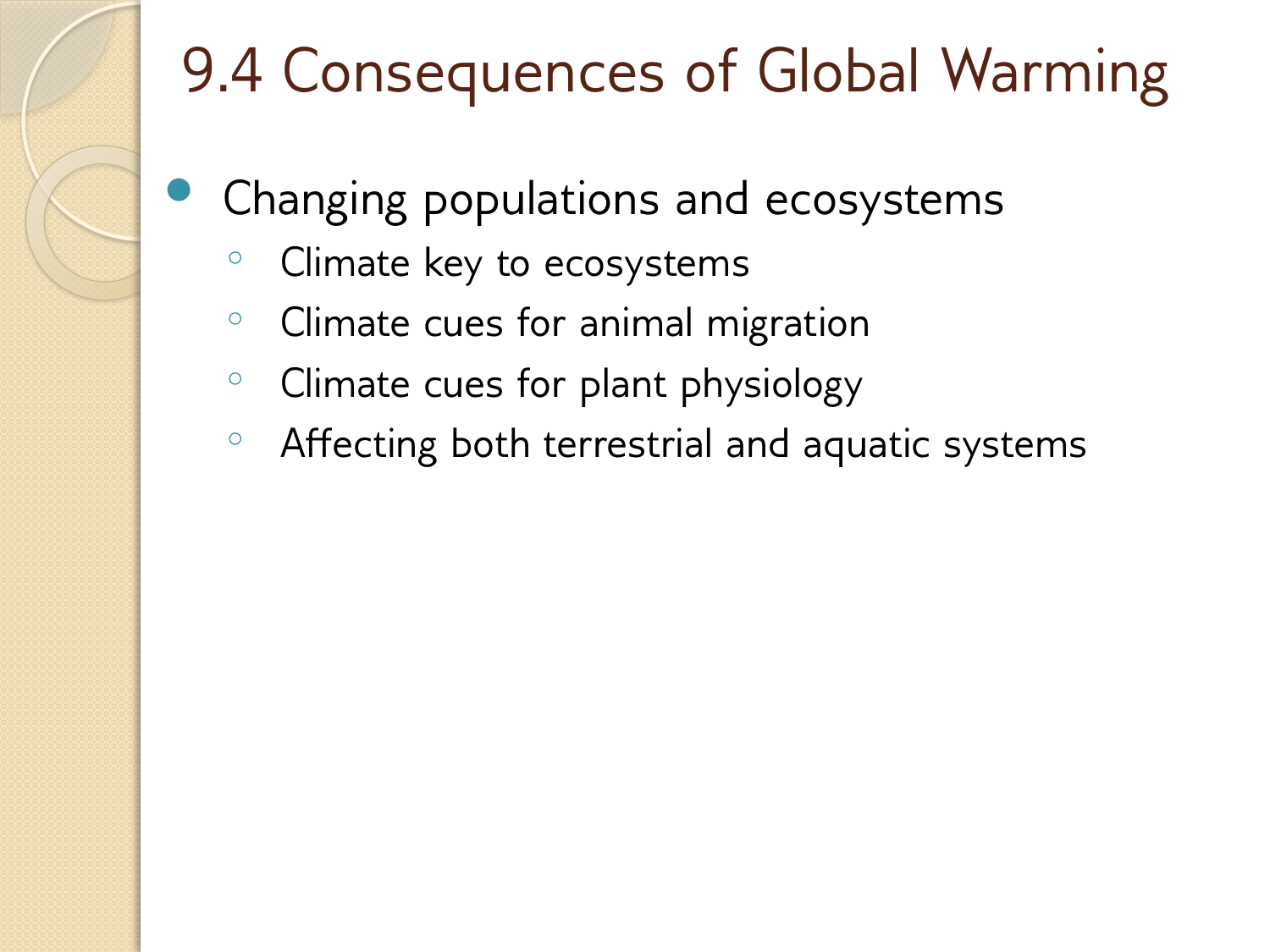

# 9.4 Consequences of Global Warming
Changing populations and ecosystems
Climate key to ecosystems
Climate cues for animal migration
Climate cues for plant physiology
Affecting both terrestrial and aquatic systems